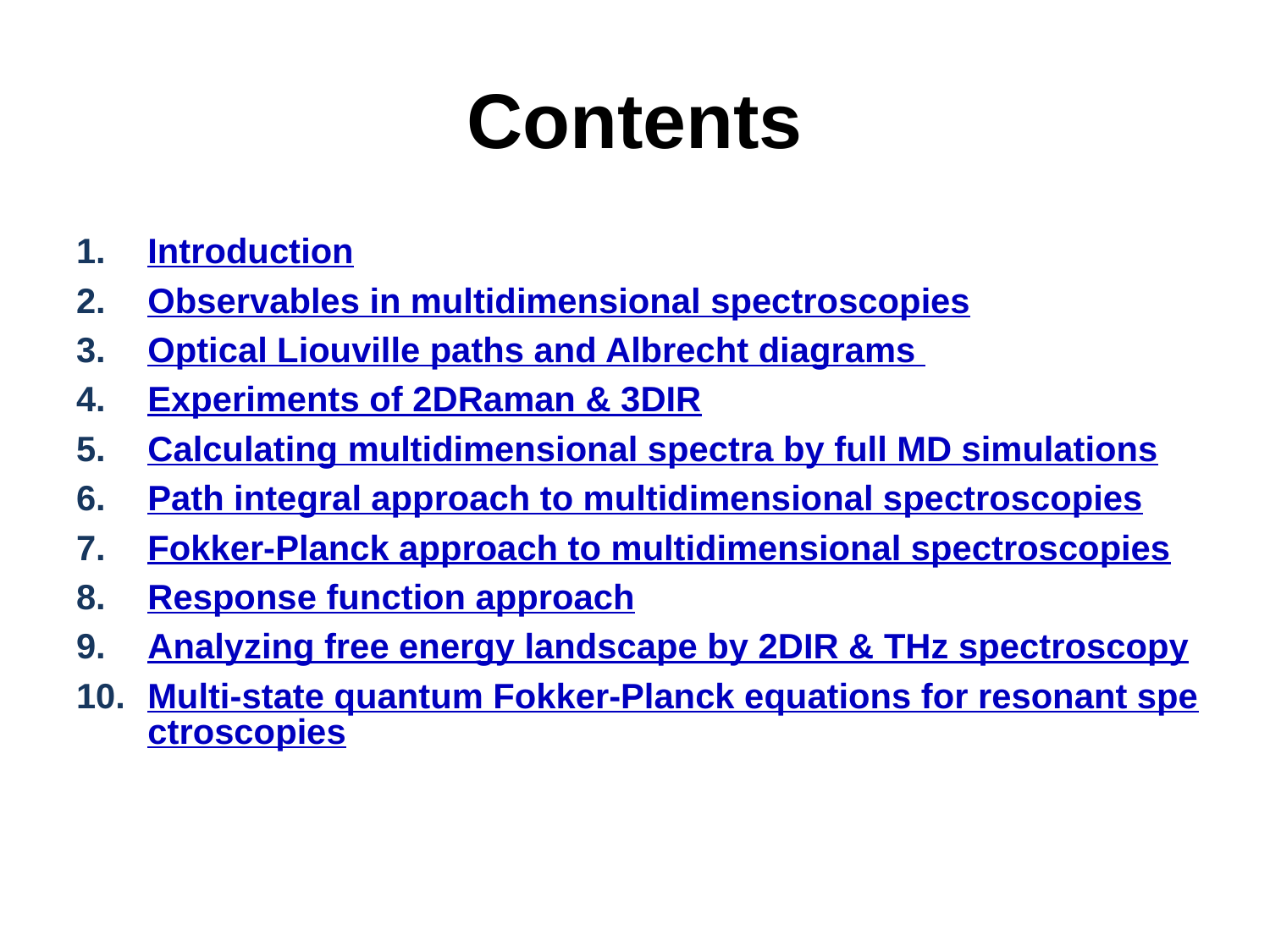

# Contents
Introduction
Observables in multidimensional spectroscopies
Optical Liouville paths and Albrecht diagrams
Experiments of 2DRaman & 3DIR
Calculating multidimensional spectra by full MD simulations
Path integral approach to multidimensional spectroscopies
Fokker-Planck approach to multidimensional spectroscopies
Response function approach
Analyzing free energy landscape by 2DIR & THz spectroscopy
Multi-state quantum Fokker-Planck equations for resonant spectroscopies